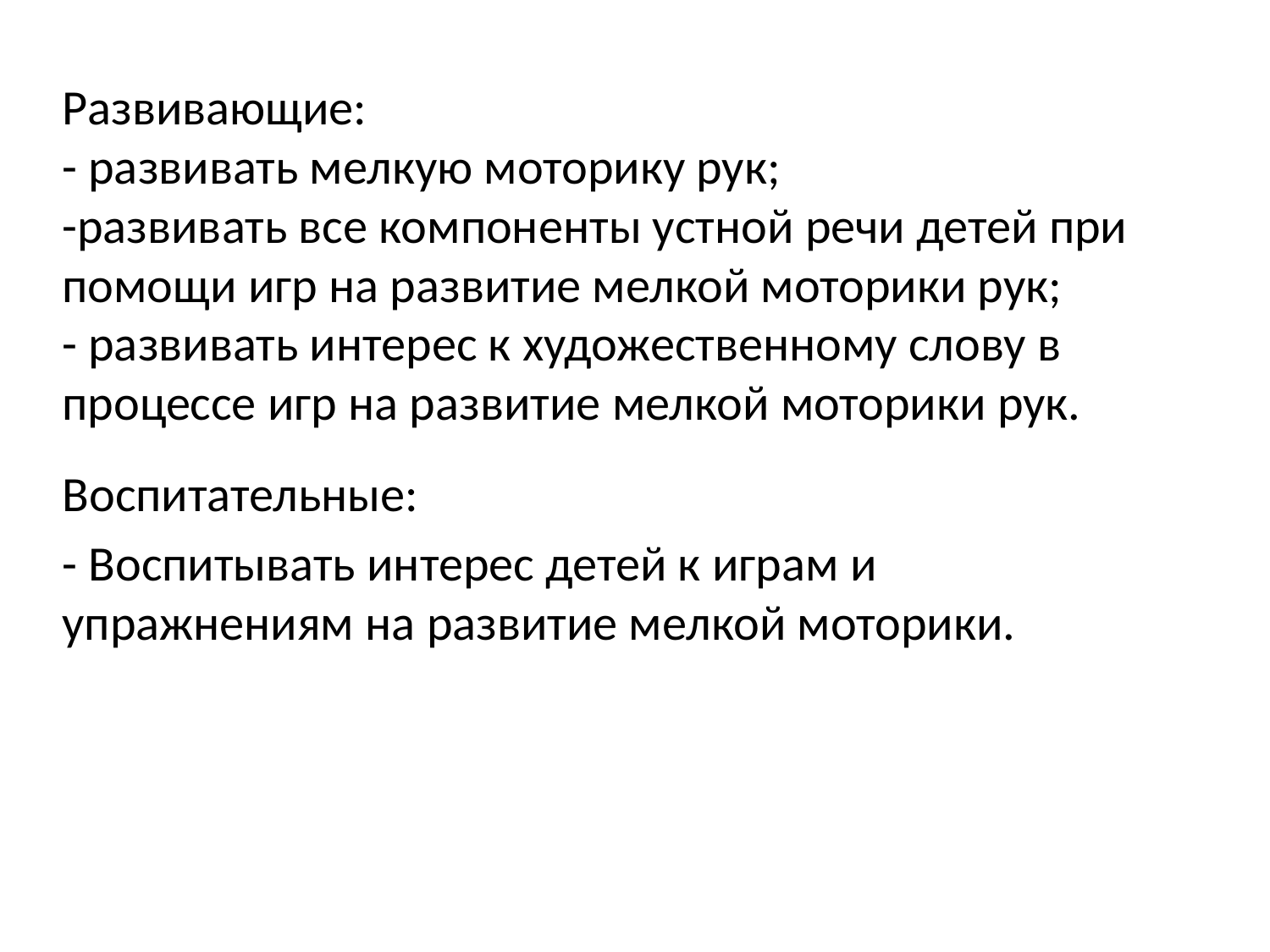

# Развивающие: - развивать мелкую моторику рук; -развивать все компоненты устной речи детей при помощи игр на развитие мелкой моторики рук; - развивать интерес к художественному слову в процессе игр на развитие мелкой моторики рук.
Воспитательные:
- Воспитывать интерес детей к играм и упражнениям на развитие мелкой моторики.